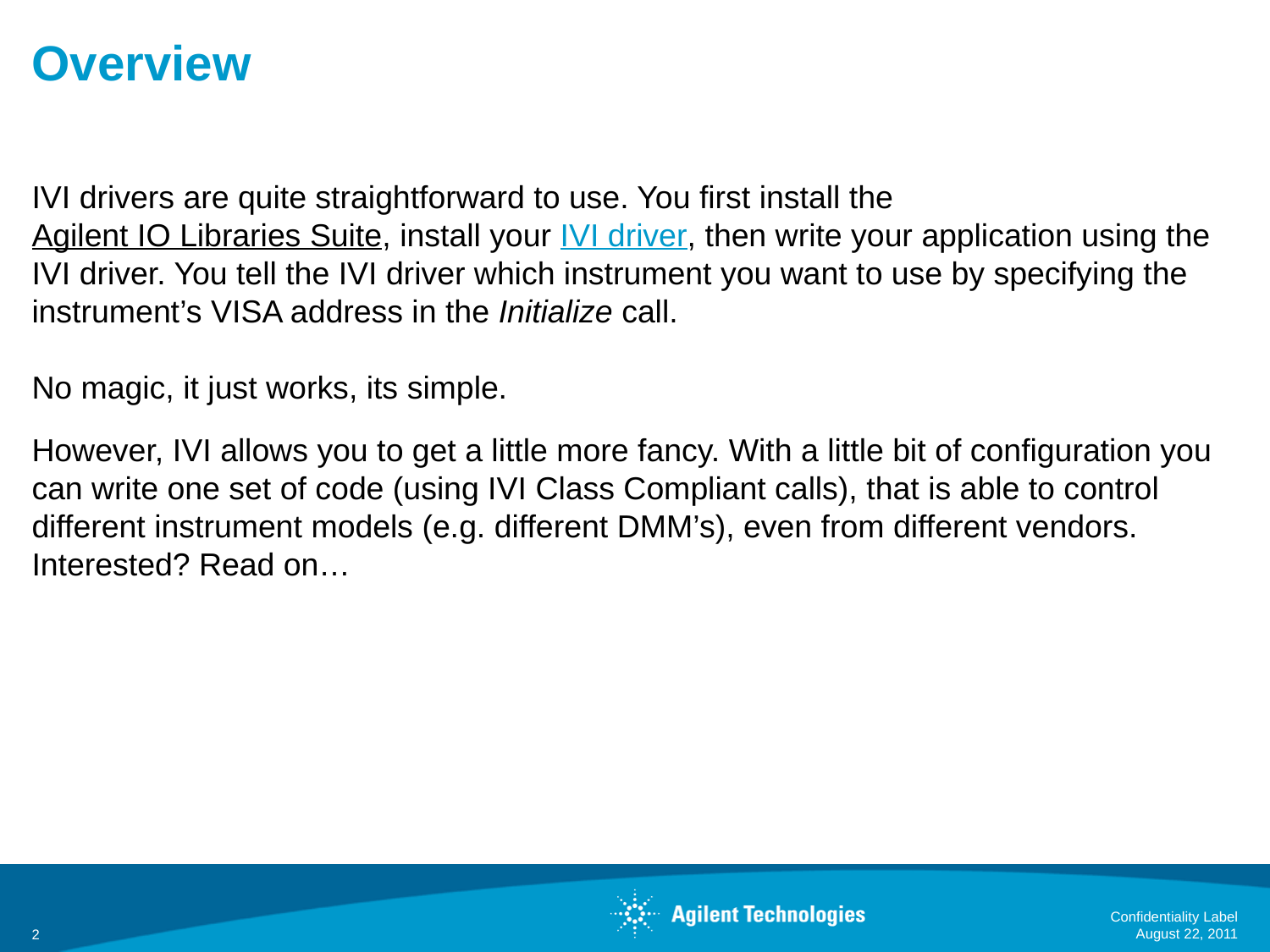

# Overview
IVI drivers are quite straightforward to use. You first install the Agilent IO Libraries Suite, install your IVI driver, then write your application using the IVI driver. You tell the IVI driver which instrument you want to use by specifying the instrument’s VISA address in the Initialize call.
No magic, it just works, its simple.
However, IVI allows you to get a little more fancy. With a little bit of configuration you can write one set of code (using IVI Class Compliant calls), that is able to control different instrument models (e.g. different DMM’s), even from different vendors. Interested? Read on…
Confidentiality Label
August 22, 2011
2